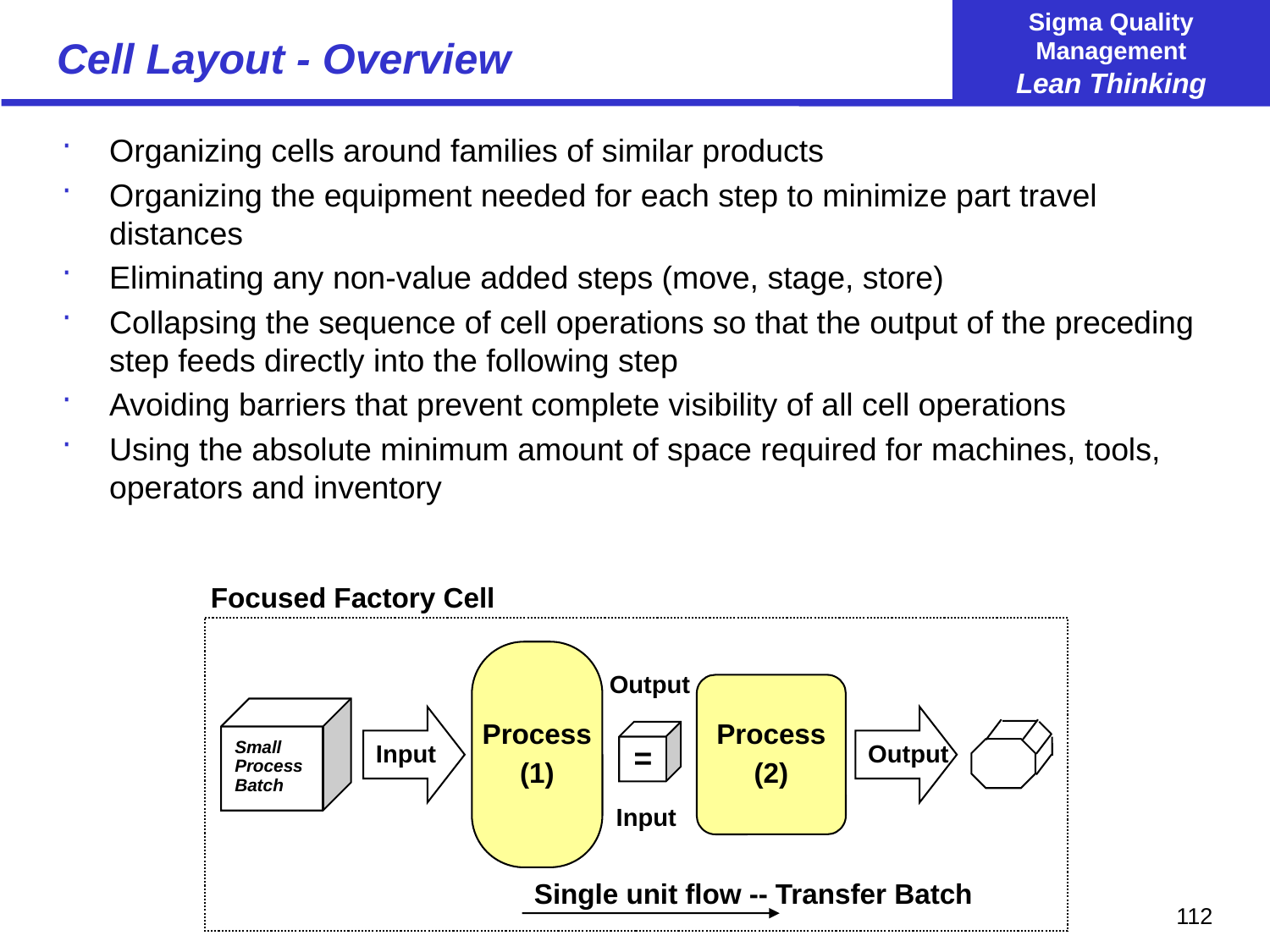

# Cell Layout - Overview
Organizing cells around families of similar products
Organizing the equipment needed for each step to minimize part travel distances
Eliminating any non-value added steps (move, stage, store)
Collapsing the sequence of cell operations so that the output of the preceding step feeds directly into the following step
Avoiding barriers that prevent complete visibility of all cell operations
Using the absolute minimum amount of space required for machines, tools, operators and inventory
Focused Factory Cell

Process
(1)
Output
Process
(2)

Input
Output

=
Input
Single unit flow -- Transfer Batch

Small Process Batch